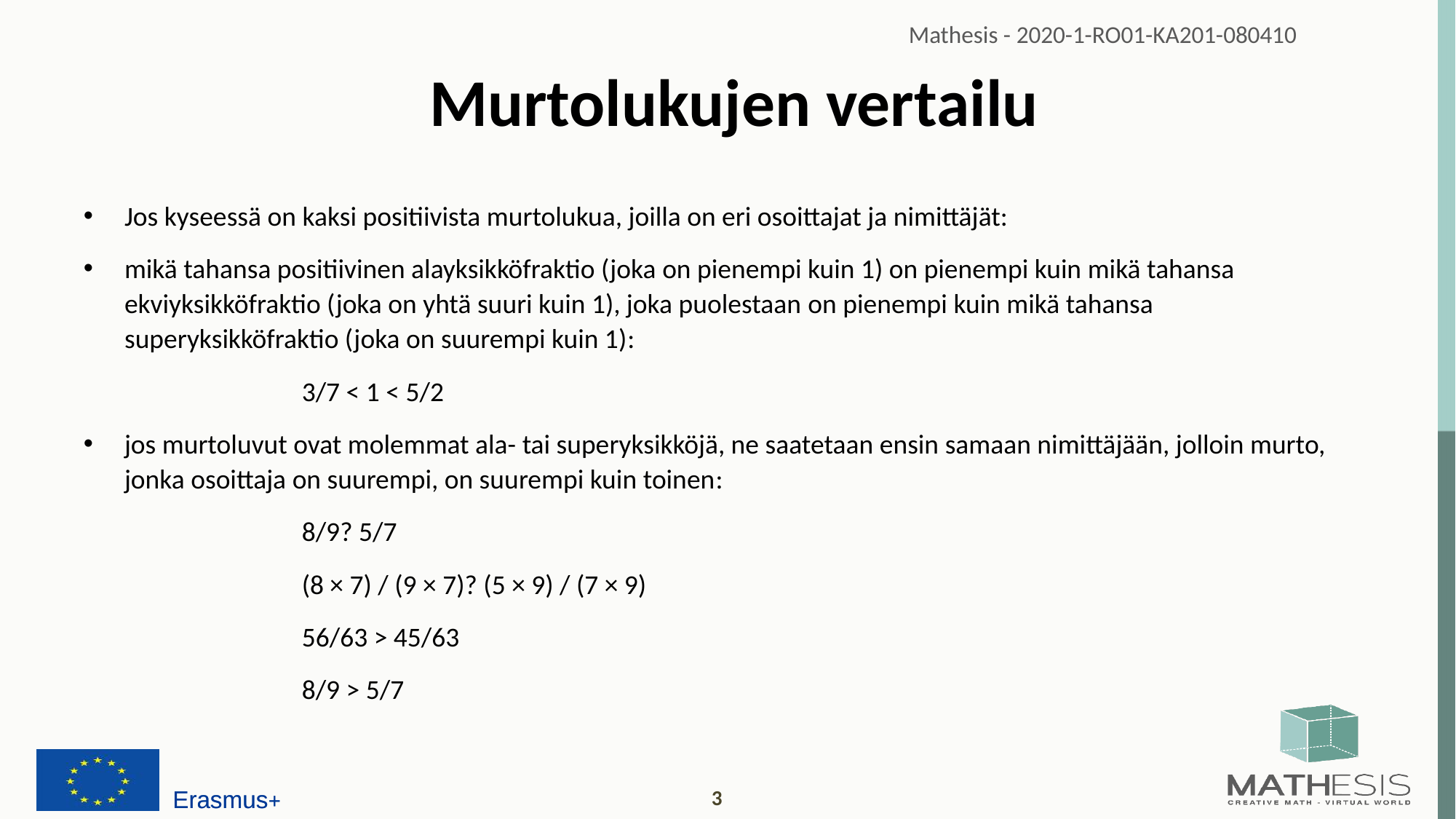

# Murtolukujen vertailu
Jos kyseessä on kaksi positiivista murtolukua, joilla on eri osoittajat ja nimittäjät:
mikä tahansa positiivinen alayksikköfraktio (joka on pienempi kuin 1) on pienempi kuin mikä tahansa ekviyksikköfraktio (joka on yhtä suuri kuin 1), joka puolestaan ​​on pienempi kuin mikä tahansa superyksikköfraktio (joka on suurempi kuin 1):
		3/7 < 1 < 5/2
jos murtoluvut ovat molemmat ala- tai superyksikköjä, ne saatetaan ensin samaan nimittäjään, jolloin murto, jonka osoittaja on suurempi, on suurempi kuin toinen:
		8/9? 5/7
		(8 × 7) / (9 × 7)? (5 × 9) / (7 × 9)
		56/63 > 45/63
		8/9 > 5/7